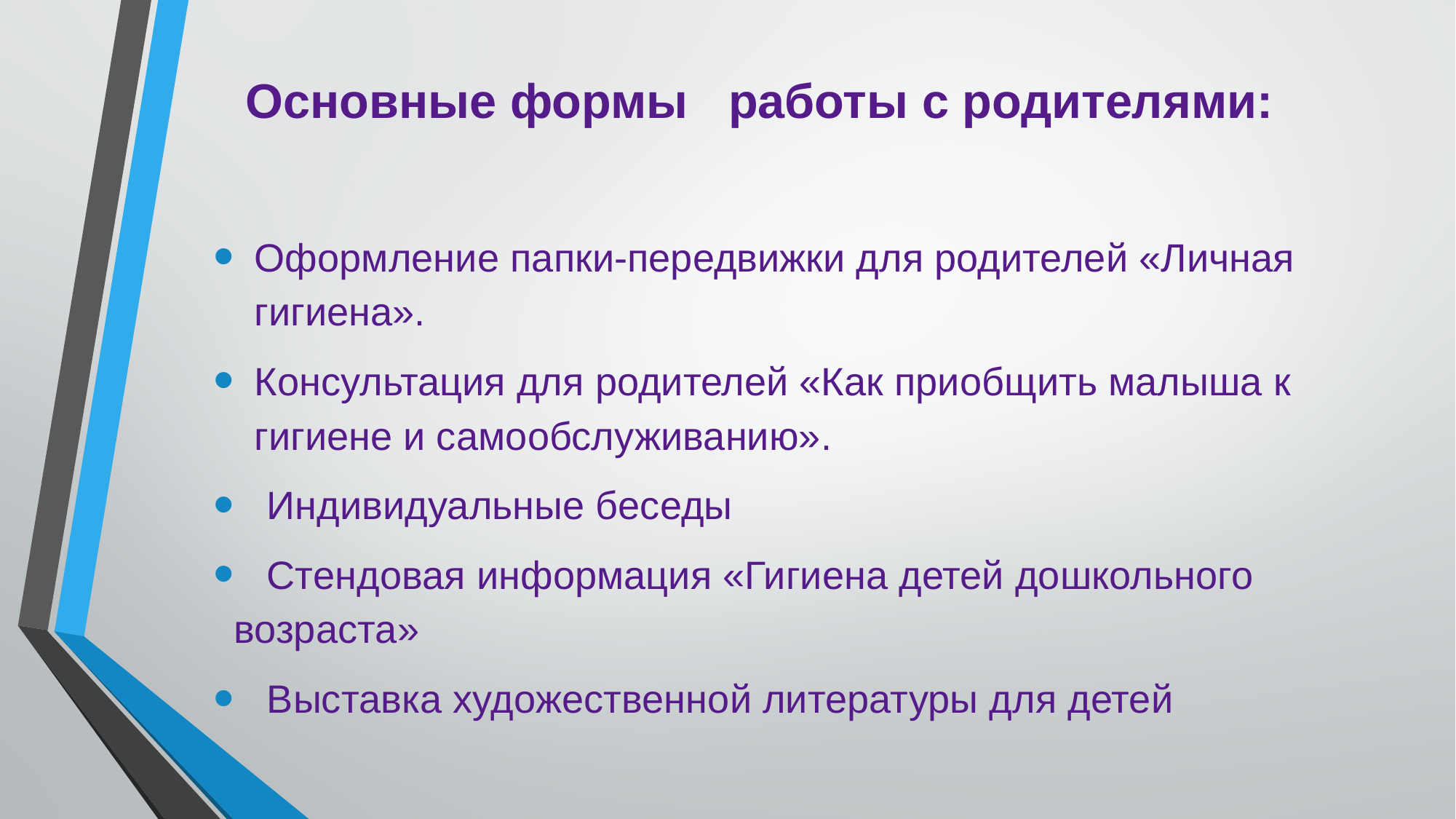

Основные формы   работы с родителями:

Оформление папки-передвижки для родителей «Личная гигиена».
Консультация для родителей «Как приобщить малыша к гигиене и самообслуживанию».
   Индивидуальные беседы
   Стендовая информация «Гигиена детей дошкольного возраста»
   Выставка художественной литературы для детей